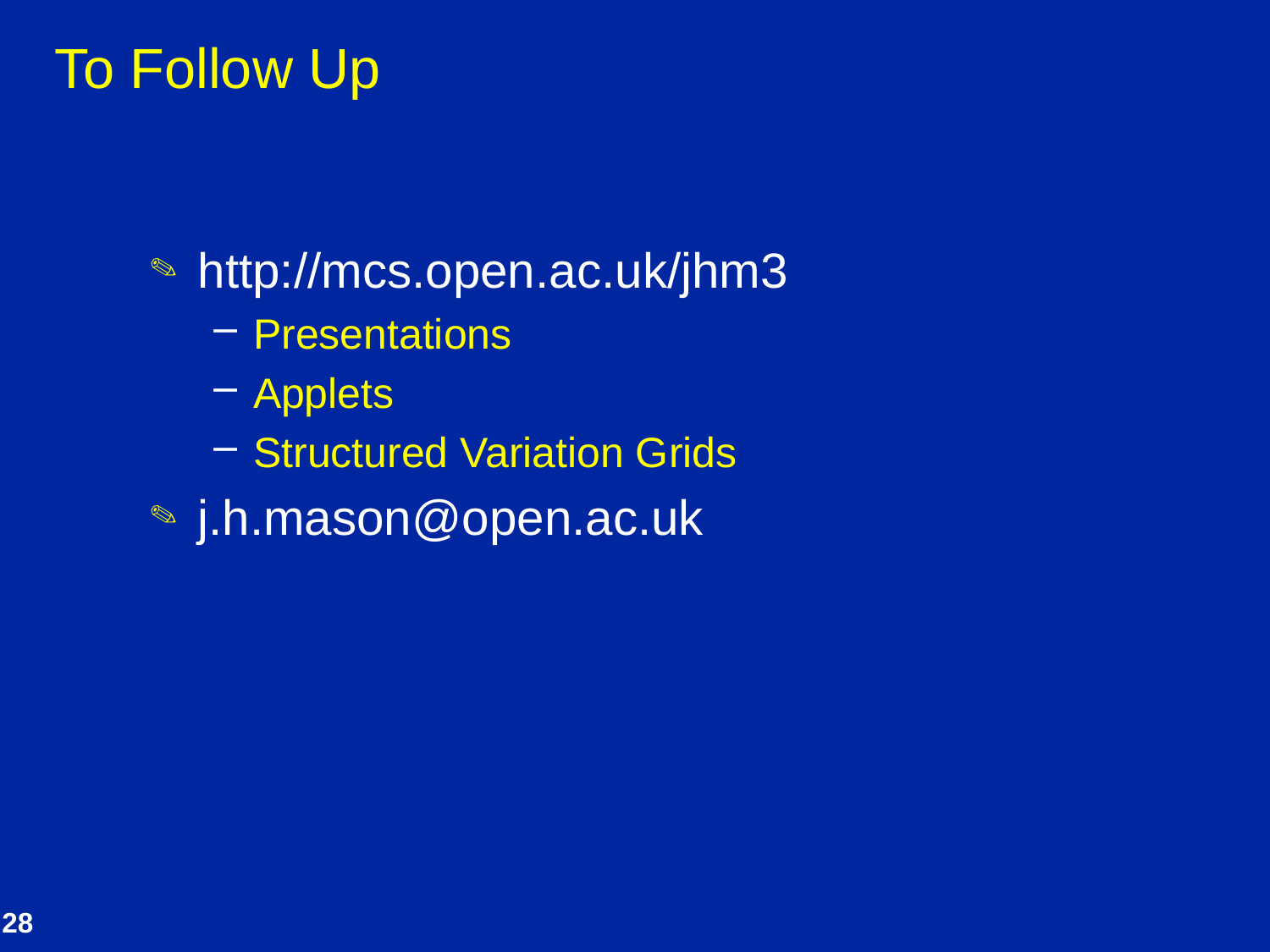

# To Follow Up
http://mcs.open.ac.uk/jhm3
Presentations
Applets
Structured Variation Grids
j.h.mason@open.ac.uk